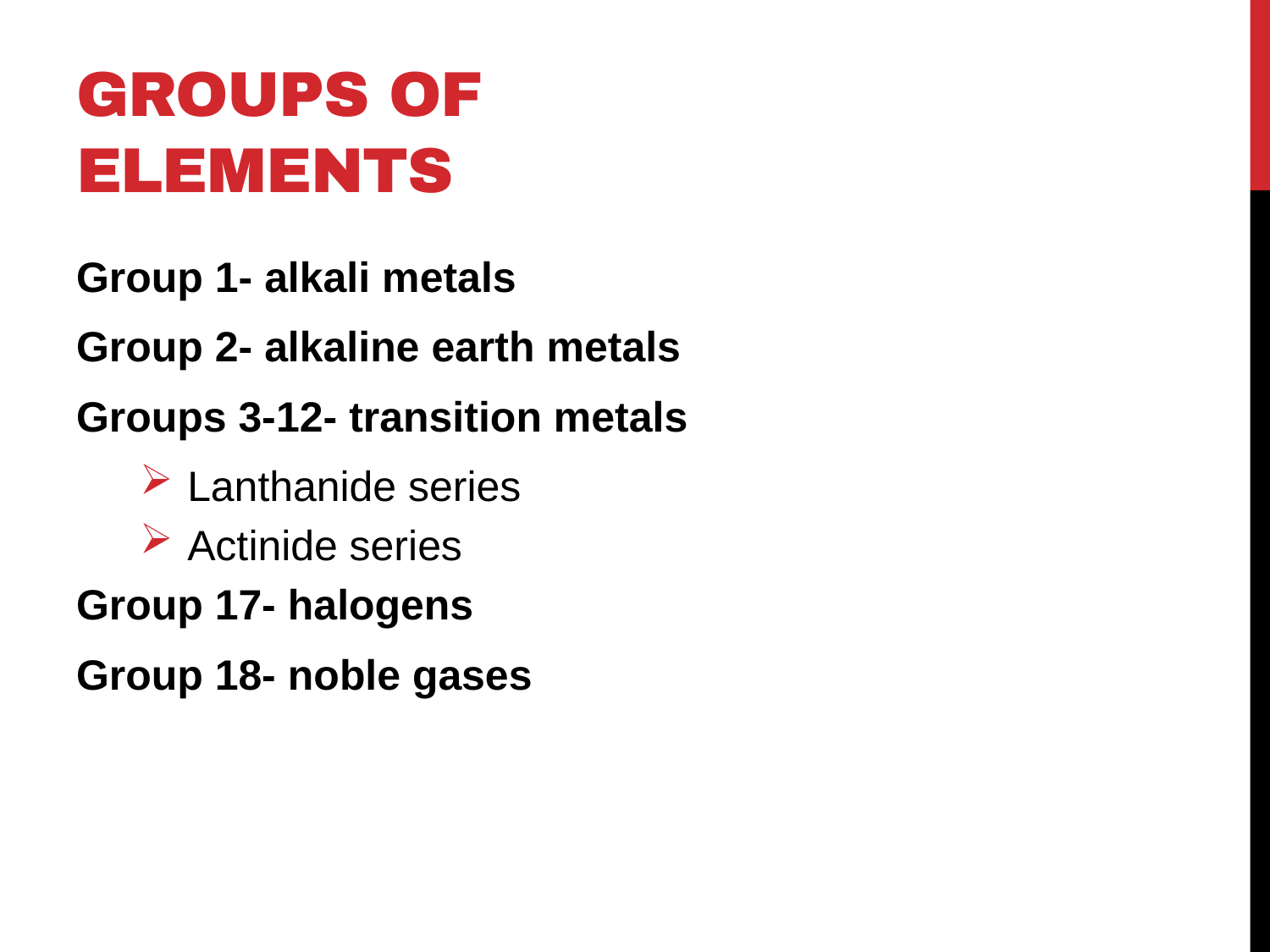

# Groups of elements
Group 1- alkali metals
Group 2- alkaline earth metals
Groups 3-12- transition metals
Lanthanide series
Actinide series
Group 17- halogens
Group 18- noble gases